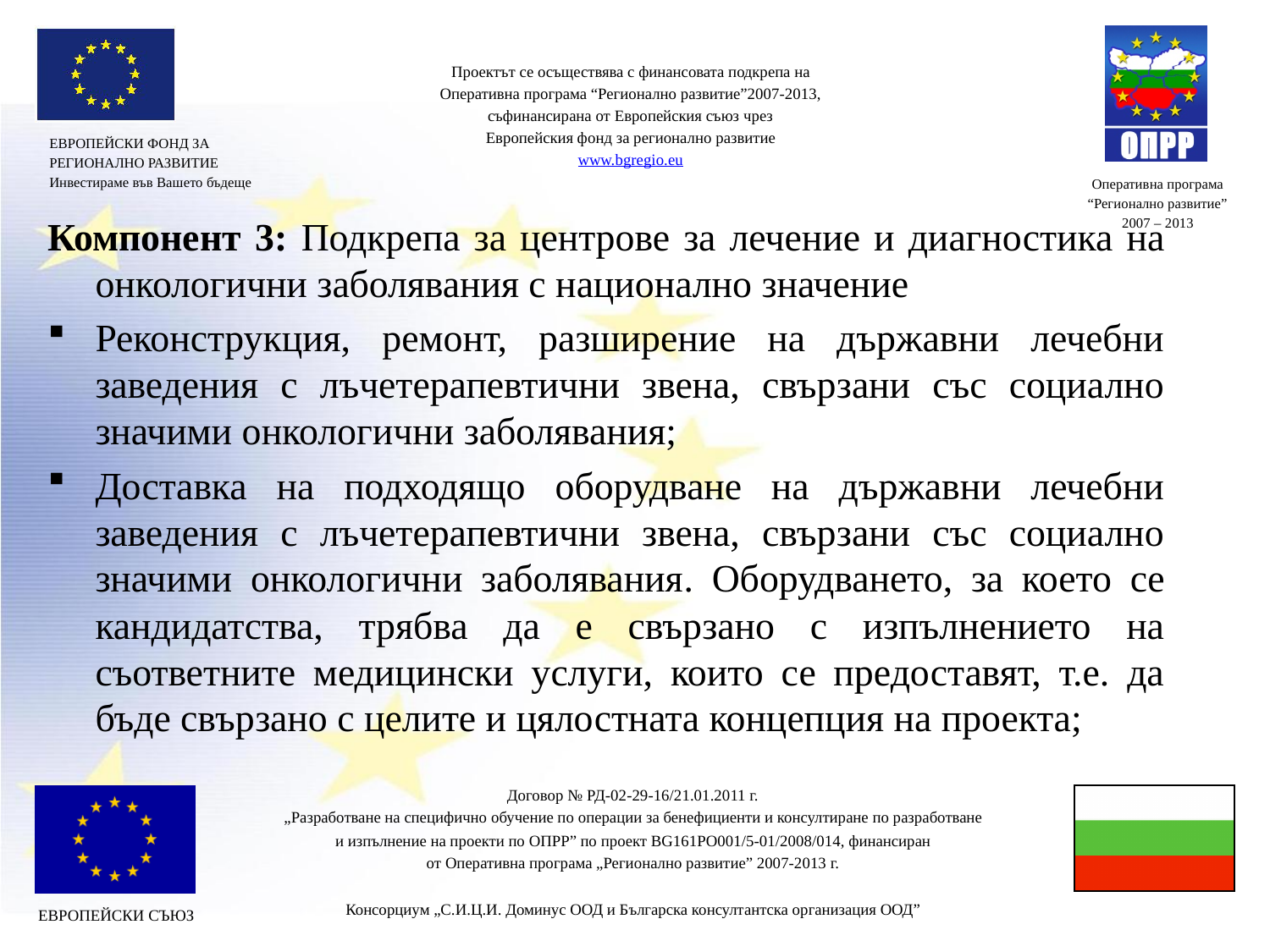

Компонент 3: Подкрепа за центрове за лечение и диагностика на онкологични заболявания с национално значение
Реконструкция, ремонт, разширение на държавни лечебни заведения с лъчетерапевтични звена, свързани със социално значими онкологични заболявания;
Доставка на подходящо оборудване на държавни лечебни заведения с лъчетерапевтични звена, свързани със социално значими онкологични заболявания. Оборудването, за което се кандидатства, трябва да е свързано с изпълнението на съответните медицински услуги, които се предоставят, т.е. да бъде свързано с целите и цялостната концепция на проекта;